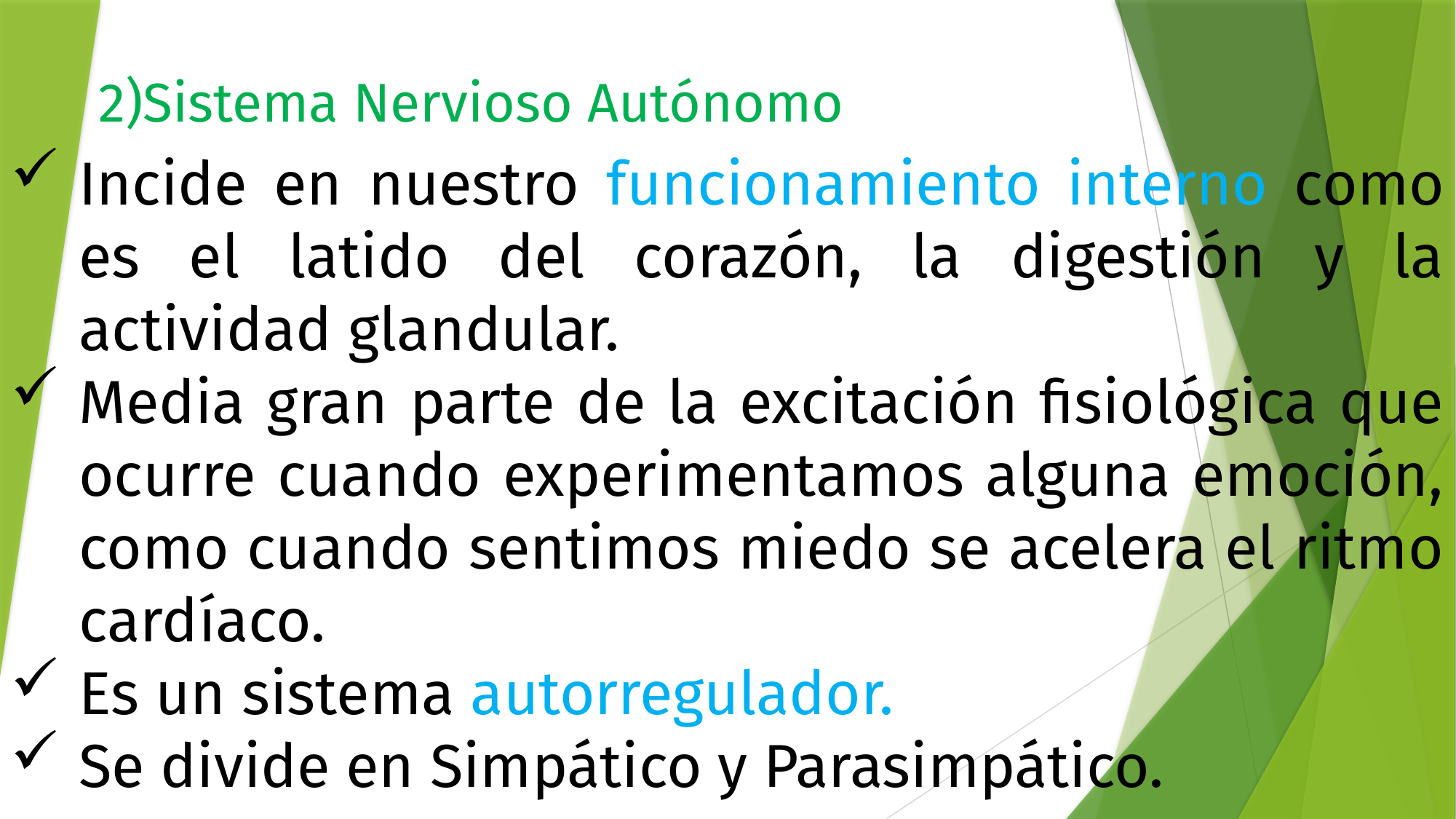

2)Sistema Nervioso Autónomo
Incide en nuestro funcionamiento interno como es el latido del corazón, la digestión y la actividad glandular.
Media gran parte de la excitación fisiológica que ocurre cuando experimentamos alguna emoción, como cuando sentimos miedo se acelera el ritmo cardíaco.
Es un sistema autorregulador.
Se divide en Simpático y Parasimpático.